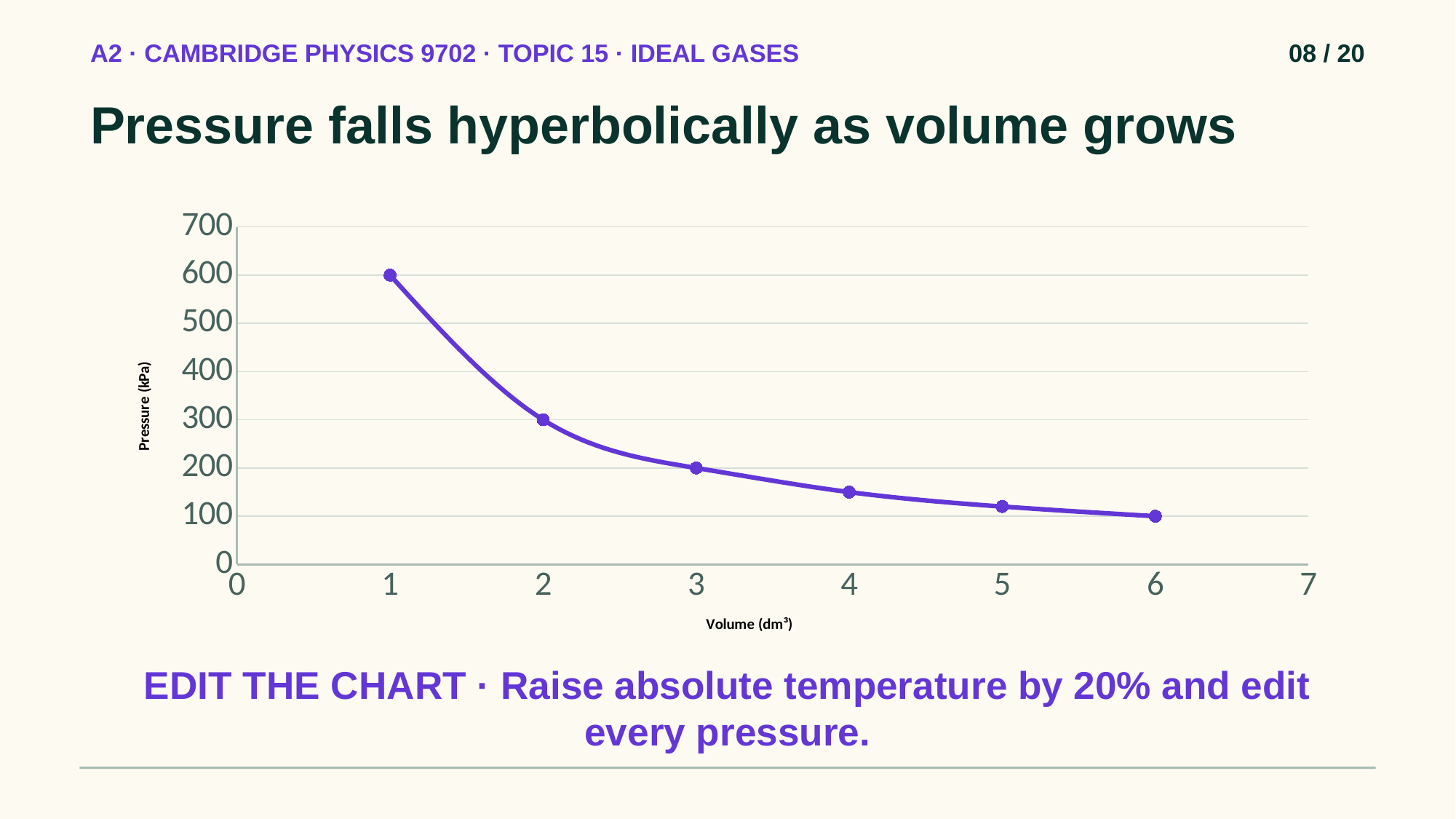

A2 · CAMBRIDGE PHYSICS 9702 · TOPIC 15 · IDEAL GASES
08 / 20
Pressure falls hyperbolically as volume grows

### Chart

| Category |  |
|---|---|
EDIT THE CHART · Raise absolute temperature by 20% and edit every pressure.